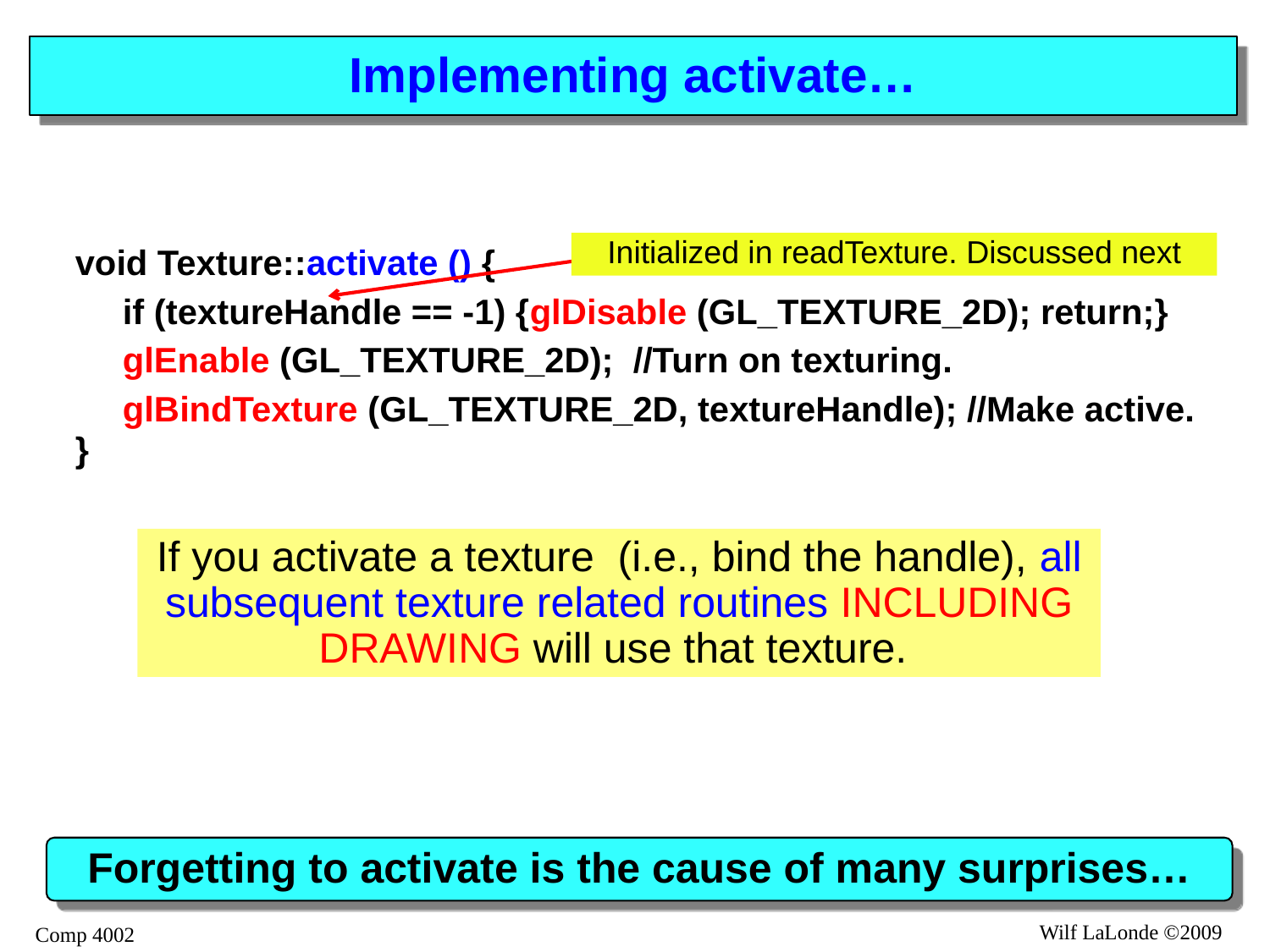

# Implementing activate…
Initialized in readTexture. Discussed next
void Texture::activate () {
	if (textureHandle == -1) {glDisable (GL_TEXTURE_2D); return;}
	glEnable (GL_TEXTURE_2D);  //Turn on texturing.
	glBindTexture (GL_TEXTURE_2D, textureHandle); //Make active.
}
If you activate a texture  (i.e., bind the handle), all subsequent texture related routines INCLUDING DRAWING will use that texture.

Forgetting to activate is the cause of many surprises…